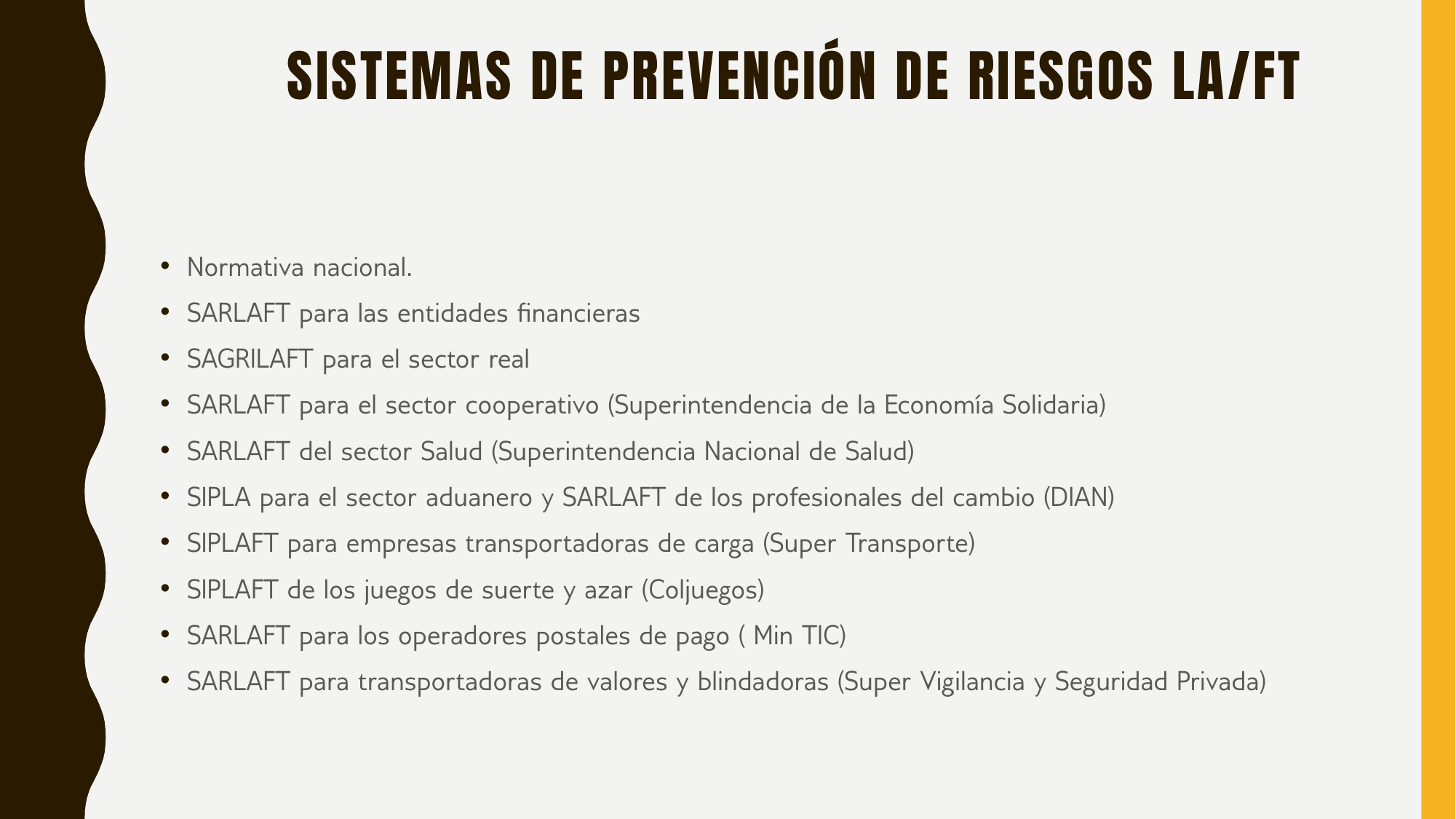

# Sistemas de prevención de riesgos la/ft
Normativa nacional.
SARLAFT para las entidades financieras
SAGRILAFT para el sector real
SARLAFT para el sector cooperativo (Superintendencia de la Economía Solidaria)
SARLAFT del sector Salud (Superintendencia Nacional de Salud)
SIPLA para el sector aduanero y SARLAFT de los profesionales del cambio (DIAN)
SIPLAFT para empresas transportadoras de carga (Super Transporte)
SIPLAFT de los juegos de suerte y azar (Coljuegos)
SARLAFT para los operadores postales de pago ( Min TIC)
SARLAFT para transportadoras de valores y blindadoras (Super Vigilancia y Seguridad Privada)